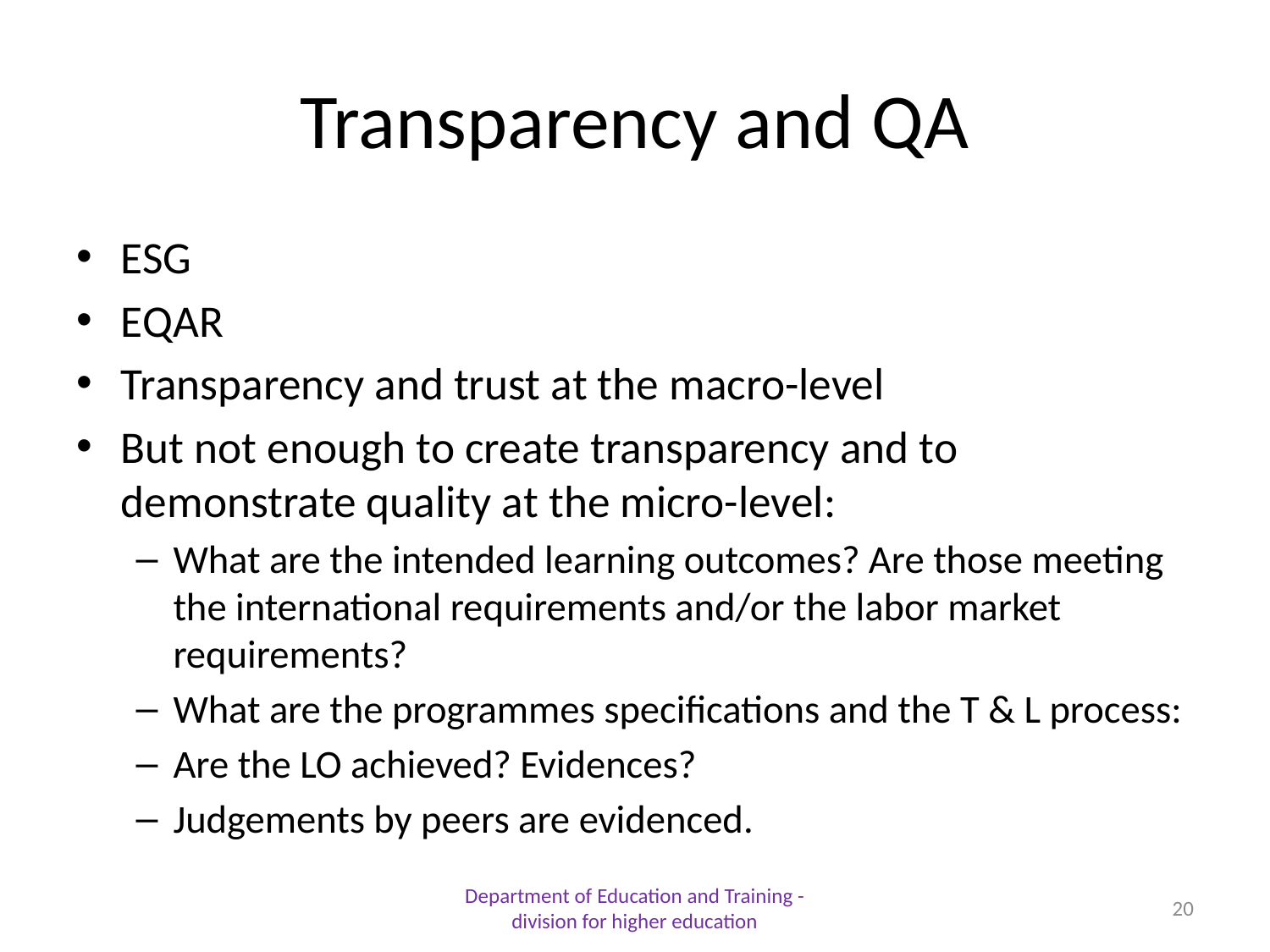

# Transparency and QA
ESG
EQAR
Transparency and trust at the macro-level
But not enough to create transparency and to demonstrate quality at the micro-level:
What are the intended learning outcomes? Are those meeting the international requirements and/or the labor market requirements?
What are the programmes specifications and the T & L process:
Are the LO achieved? Evidences?
Judgements by peers are evidenced.
Department of Education and Training - division for higher education
20